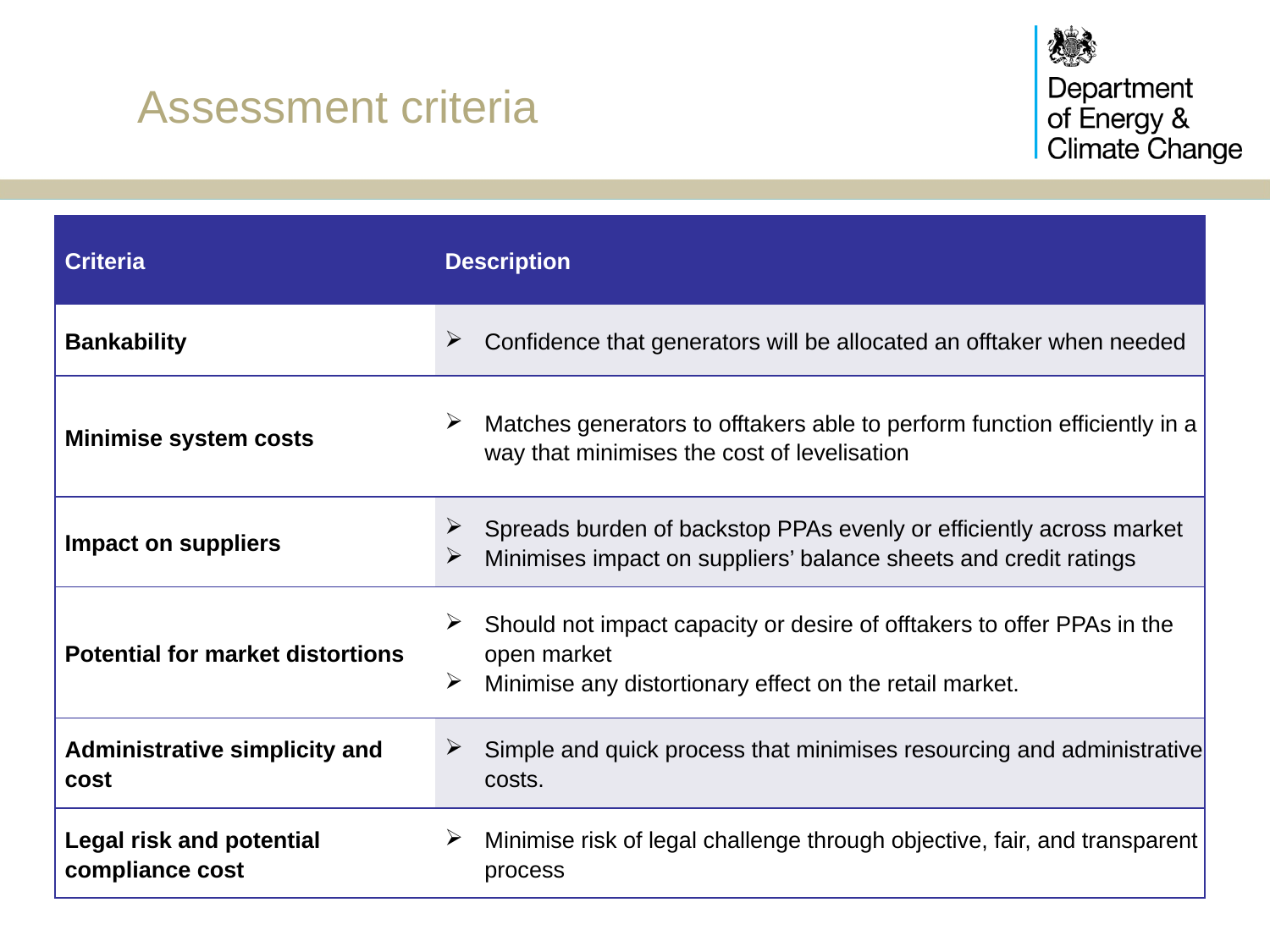

# Assessment criteria
| Criteria | Description |
| --- | --- |
| Bankability | Confidence that generators will be allocated an offtaker when needed |
| Minimise system costs | Matches generators to offtakers able to perform function efficiently in a way that minimises the cost of levelisation |
| Impact on suppliers | Spreads burden of backstop PPAs evenly or efficiently across market Minimises impact on suppliers’ balance sheets and credit ratings |
| Potential for market distortions | Should not impact capacity or desire of offtakers to offer PPAs in the open market Minimise any distortionary effect on the retail market. |
| Administrative simplicity and cost | Simple and quick process that minimises resourcing and administrative costs. |
| Legal risk and potential compliance cost | Minimise risk of legal challenge through objective, fair, and transparent process |